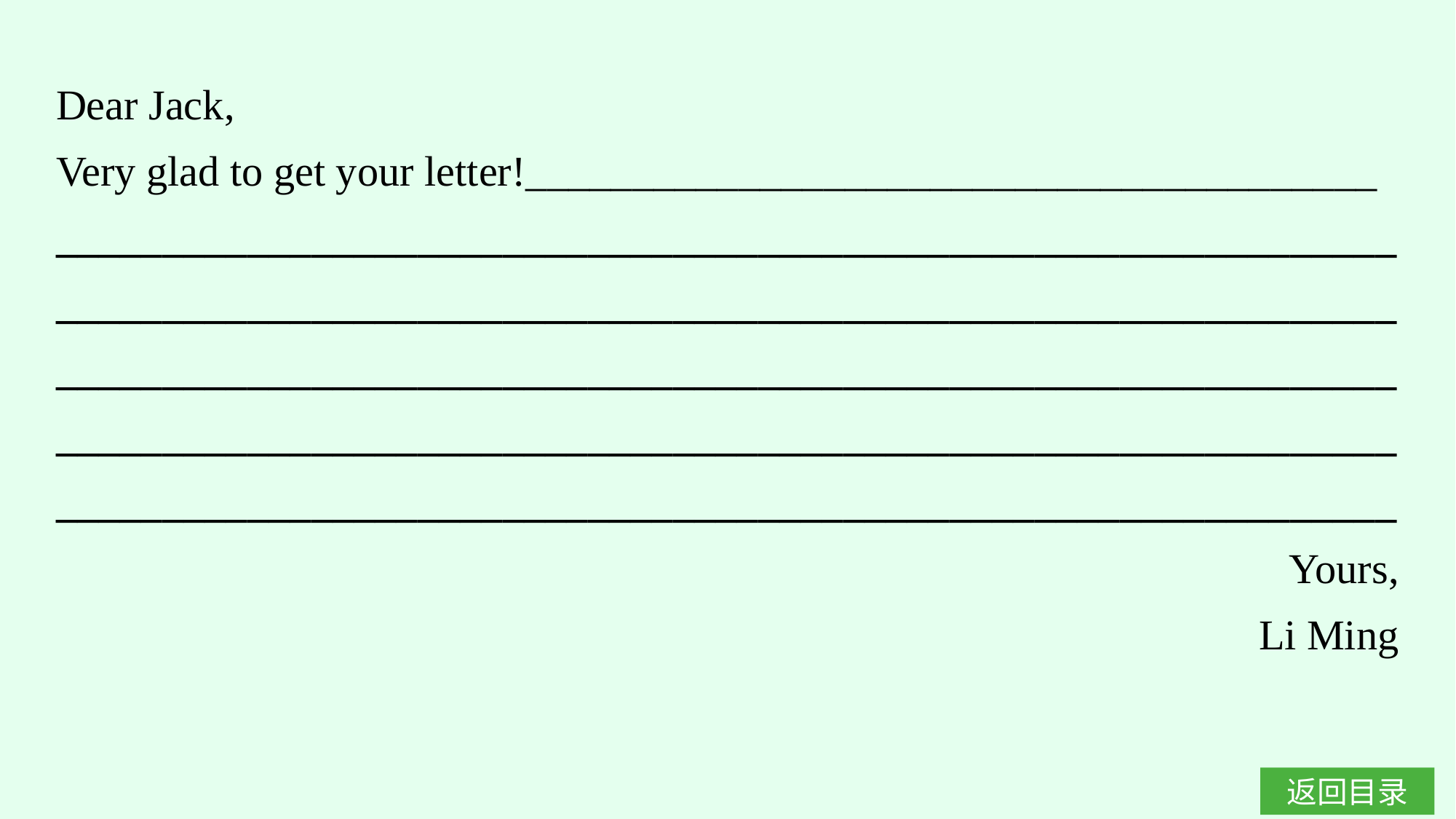

Dear Jack,
Very glad to get your letter!________________________________________
_______________________________________________________________
_______________________________________________________________
______________________________________________________________________________________________________________________________
_______________________________________________________________
Yours,
Li Ming